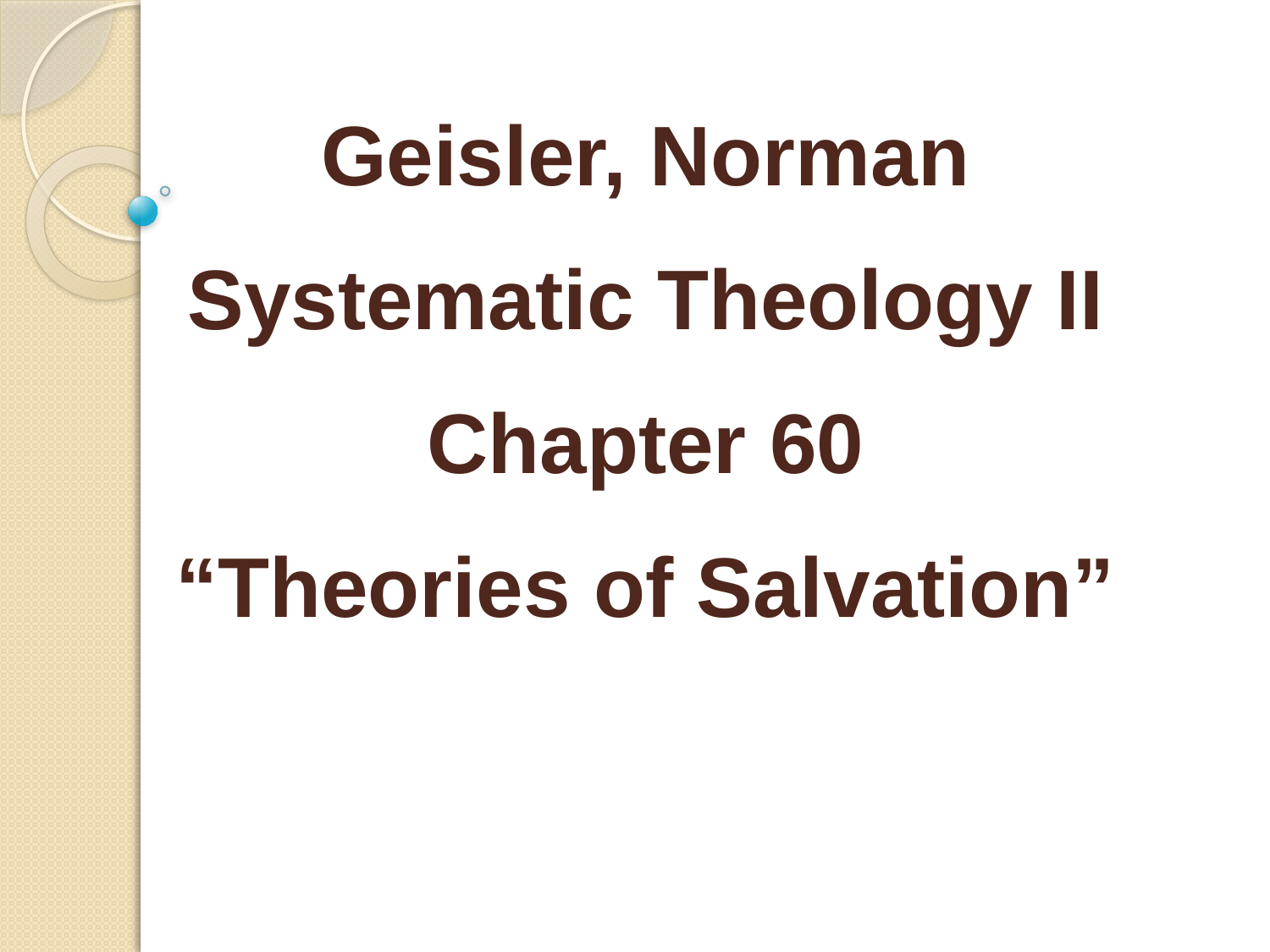

Geisler, Norman
Systematic Theology II
Chapter 60
“Theories of Salvation”